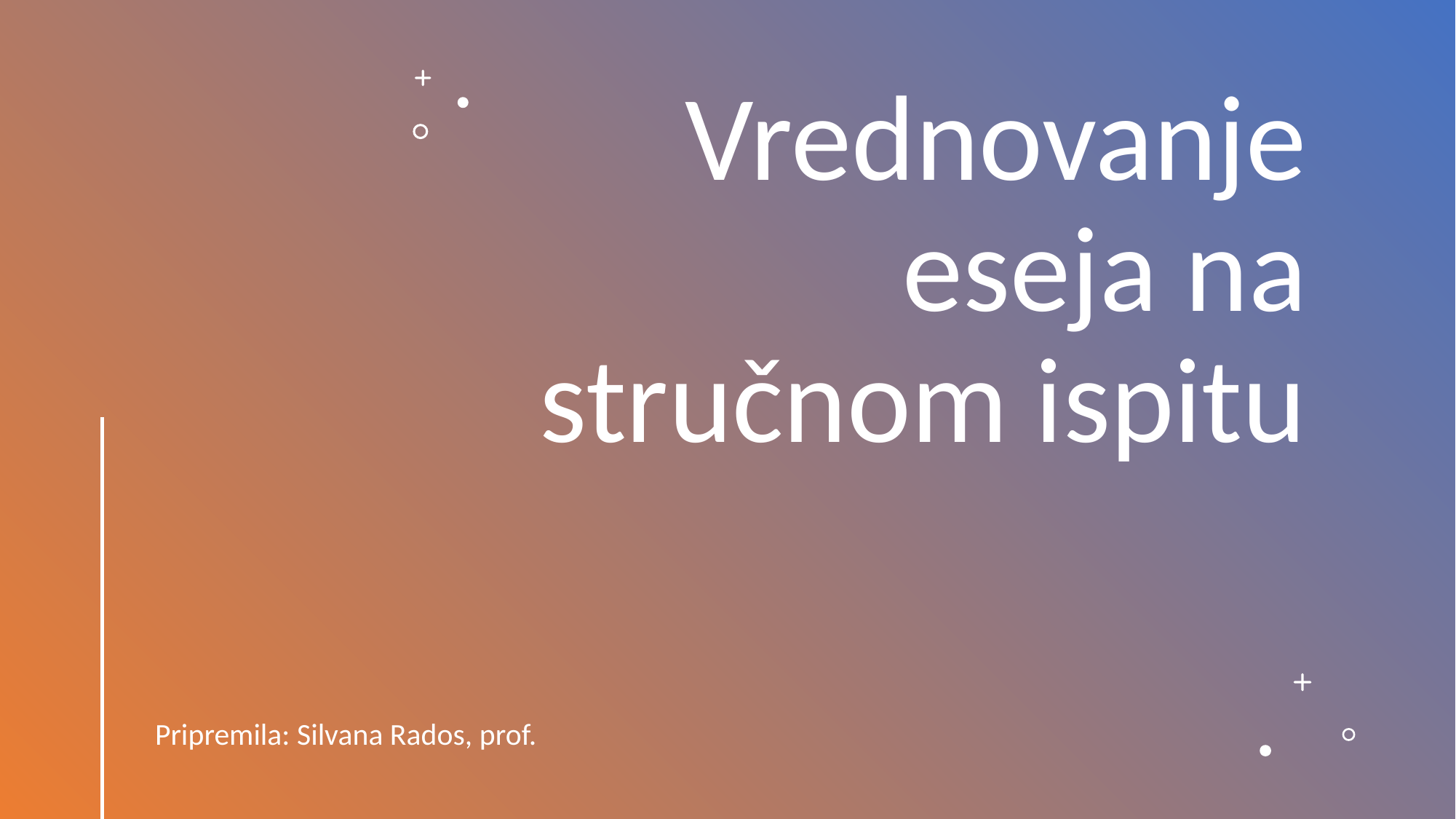

# Vrednovanje eseja na stručnom ispitu

Pripremila: Silvana Rados, prof.